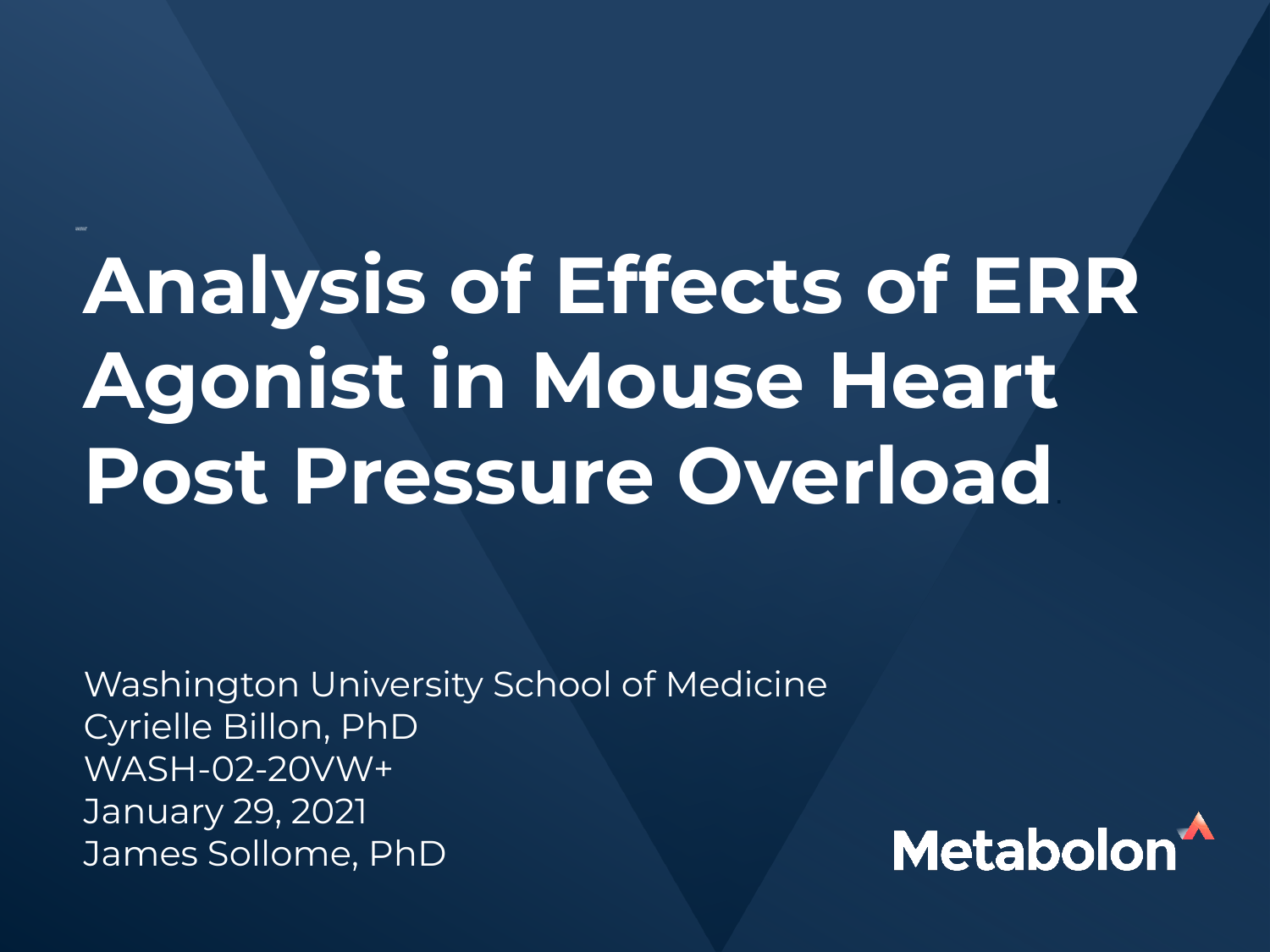

Analysis of Effects of ERR Agonist in Mouse Heart Post Pressure Overload.

Washington University School of Medicine
Cyrielle Billon, PhD
WASH-02-20VW+
January 29, 2021
James Sollome, PhD